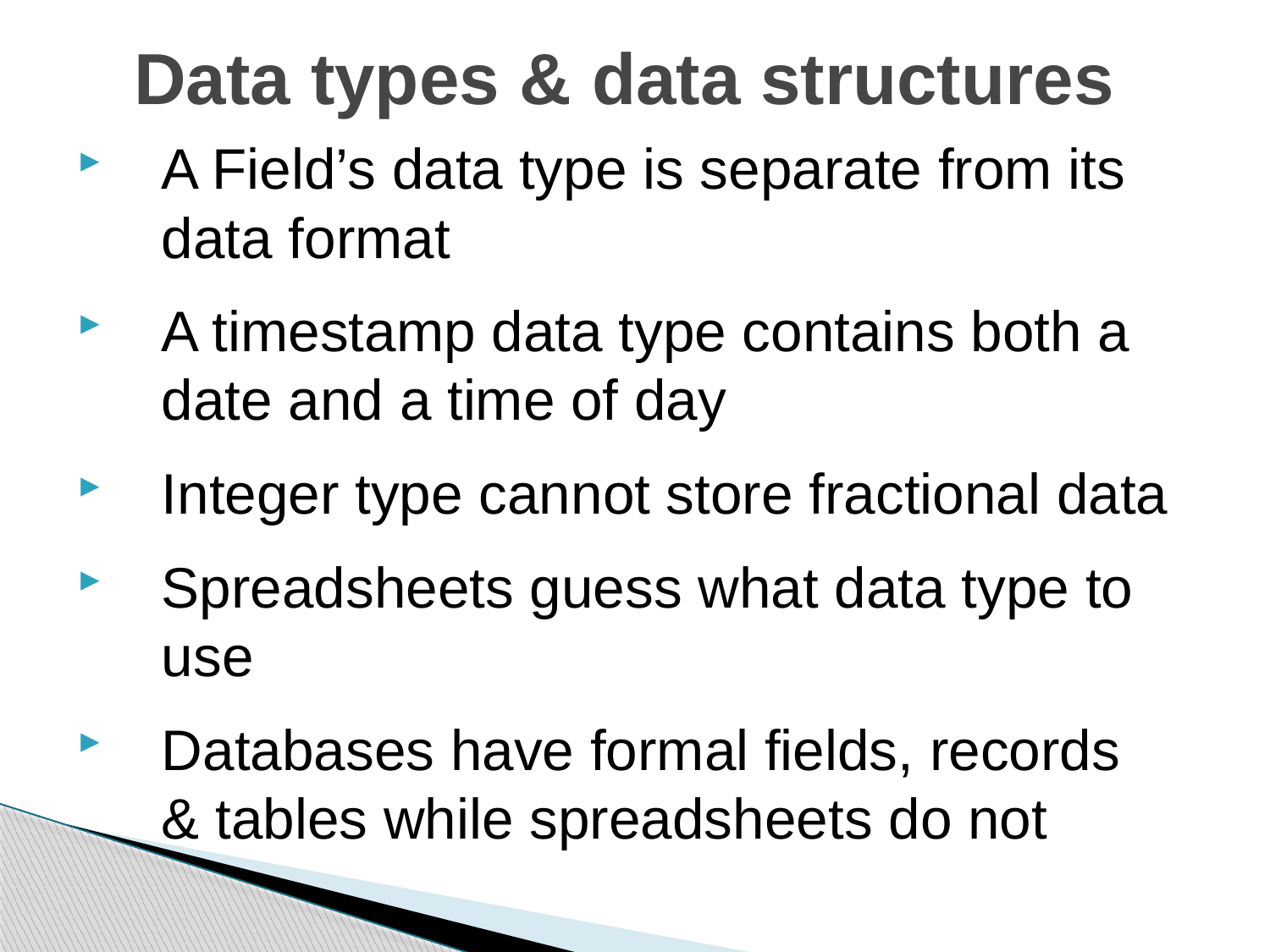

# Data types & data structures
A Field’s data type is separate from its data format
A timestamp data type contains both a date and a time of day
Integer type cannot store fractional data
Spreadsheets guess what data type to use
Databases have formal fields, records & tables while spreadsheets do not